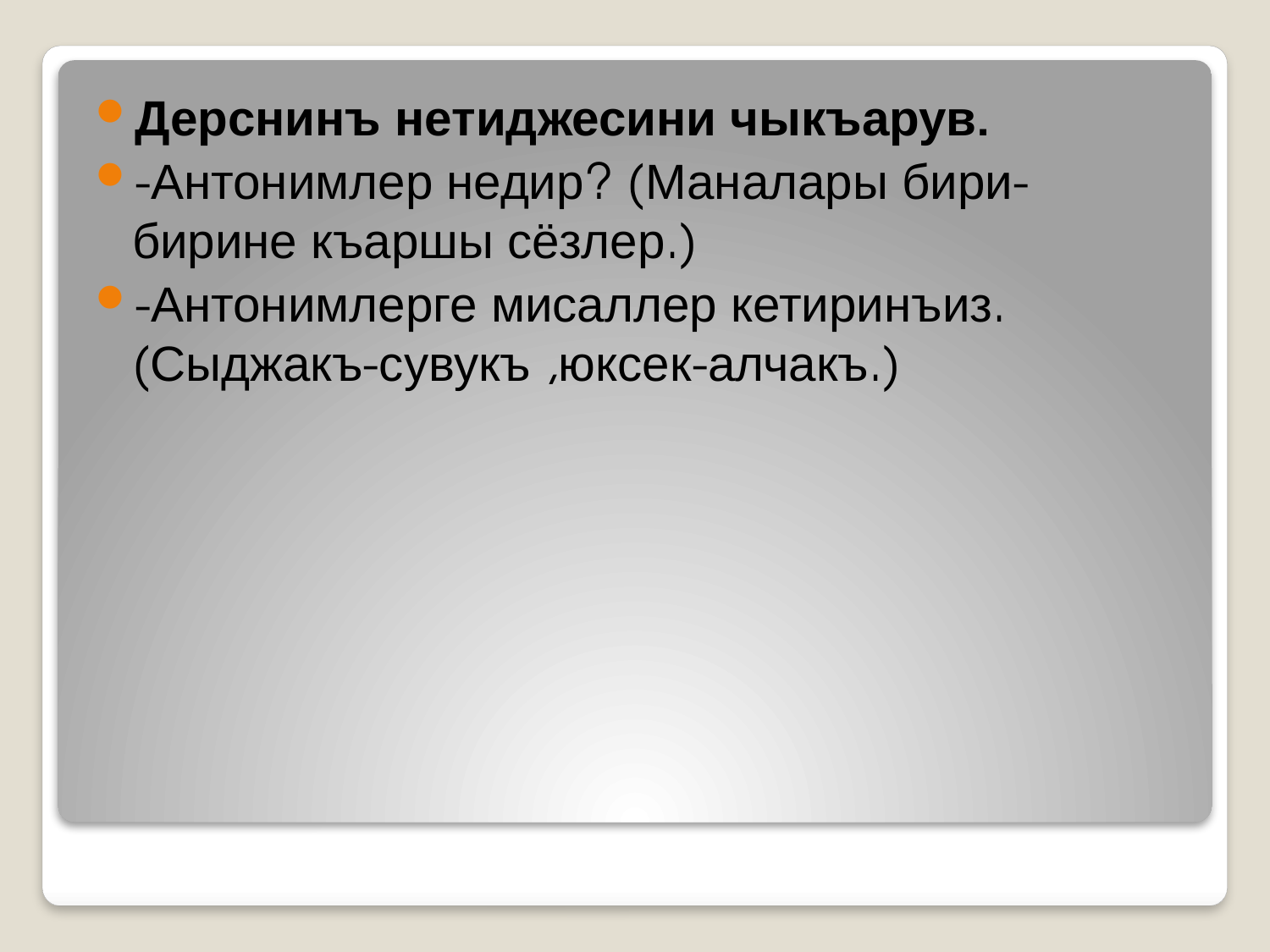

Дерснинъ нетиджесини чыкъарув.
-Антонимлер недир? (Маналары бири-бирине къаршы сёзлер.)
-Антонимлерге мисаллер кетиринъиз.(Сыджакъ-сувукъ ,юксек-алчакъ.)
#